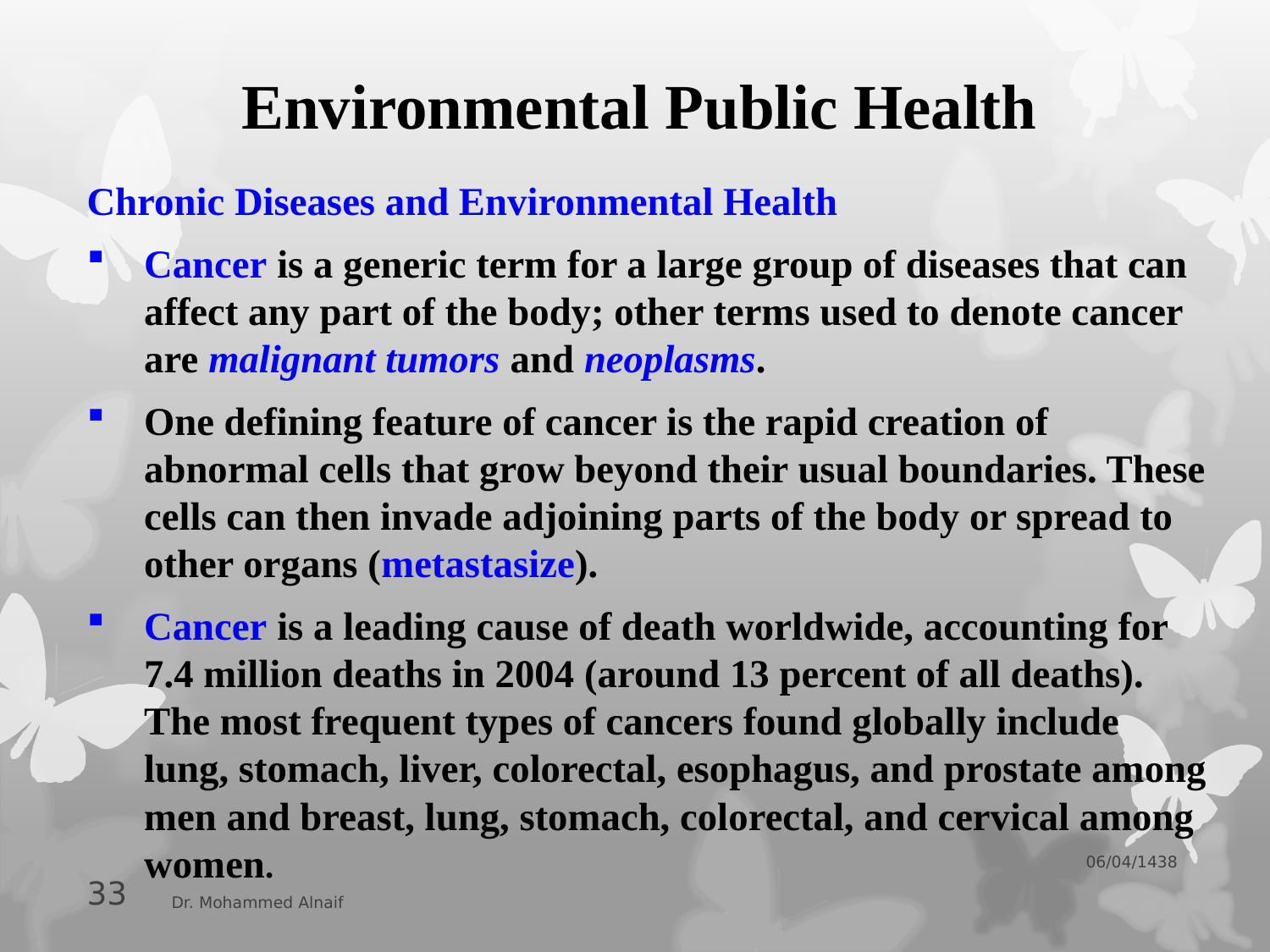

# Environmental Public Health
Chronic Diseases and Environmental Health
Cancer is a generic term for a large group of diseases that can affect any part of the body; other terms used to denote cancer are malignant tumors and neoplasms.
One defining feature of cancer is the rapid creation of abnormal cells that grow beyond their usual boundaries. These cells can then invade adjoining parts of the body or spread to other organs (metastasize).
Cancer is a leading cause of death worldwide, accounting for 7.4 million deaths in 2004 (around 13 percent of all deaths). The most frequent types of cancers found globally include lung, stomach, liver, colorectal, esophagus, and prostate among men and breast, lung, stomach, colorectal, and cervical among women.
06/04/1438
33
Dr. Mohammed Alnaif